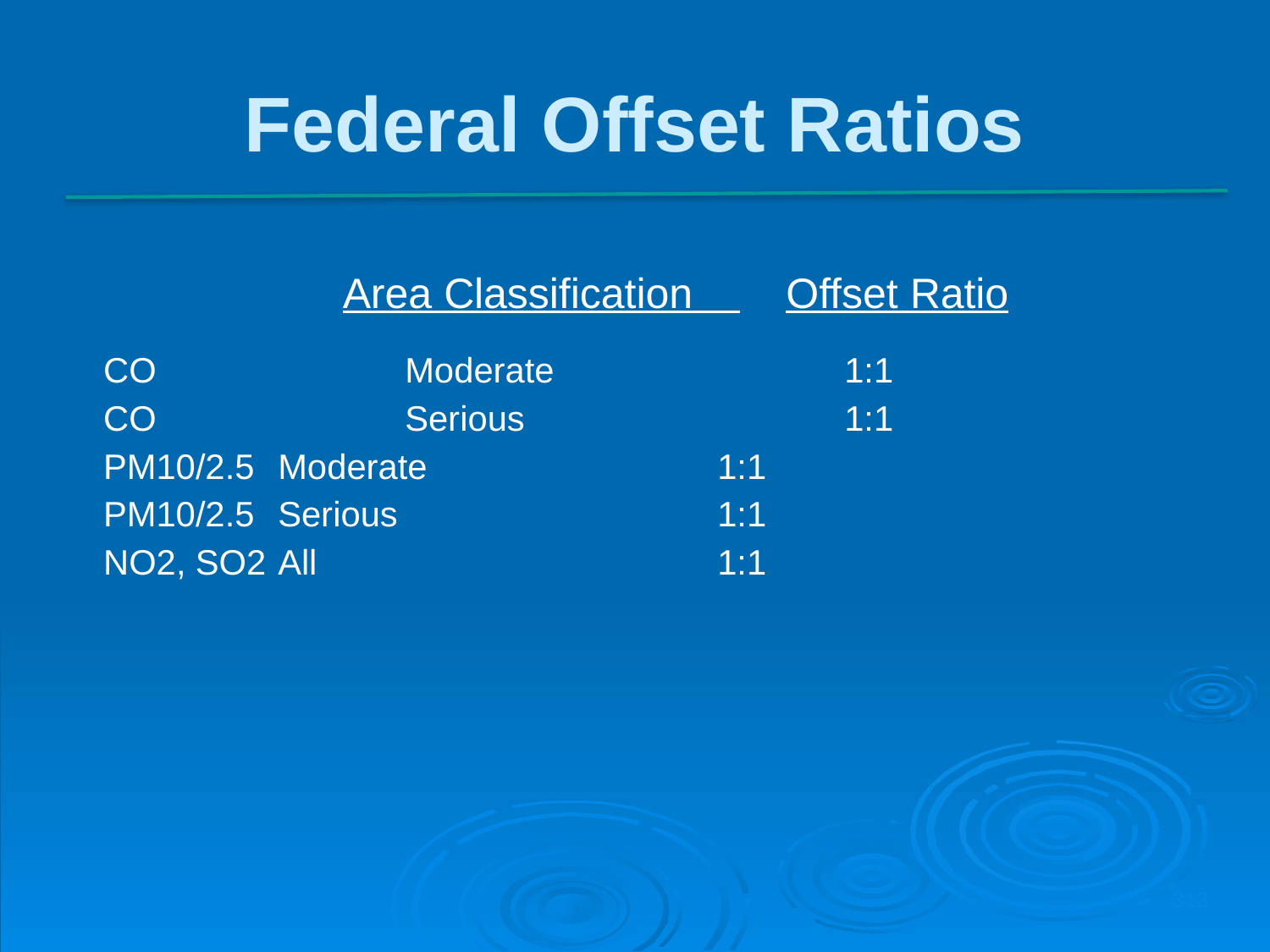

Federal Offset Ratios
		         Area Classification    	Offset Ratio

CO		Moderate   		      1:1

CO		Serious 		      1:1

PM10/2.5	Moderate		      1:1

PM10/2.5	Serious			      1:1

NO2, SO2 	All			      1:1

313